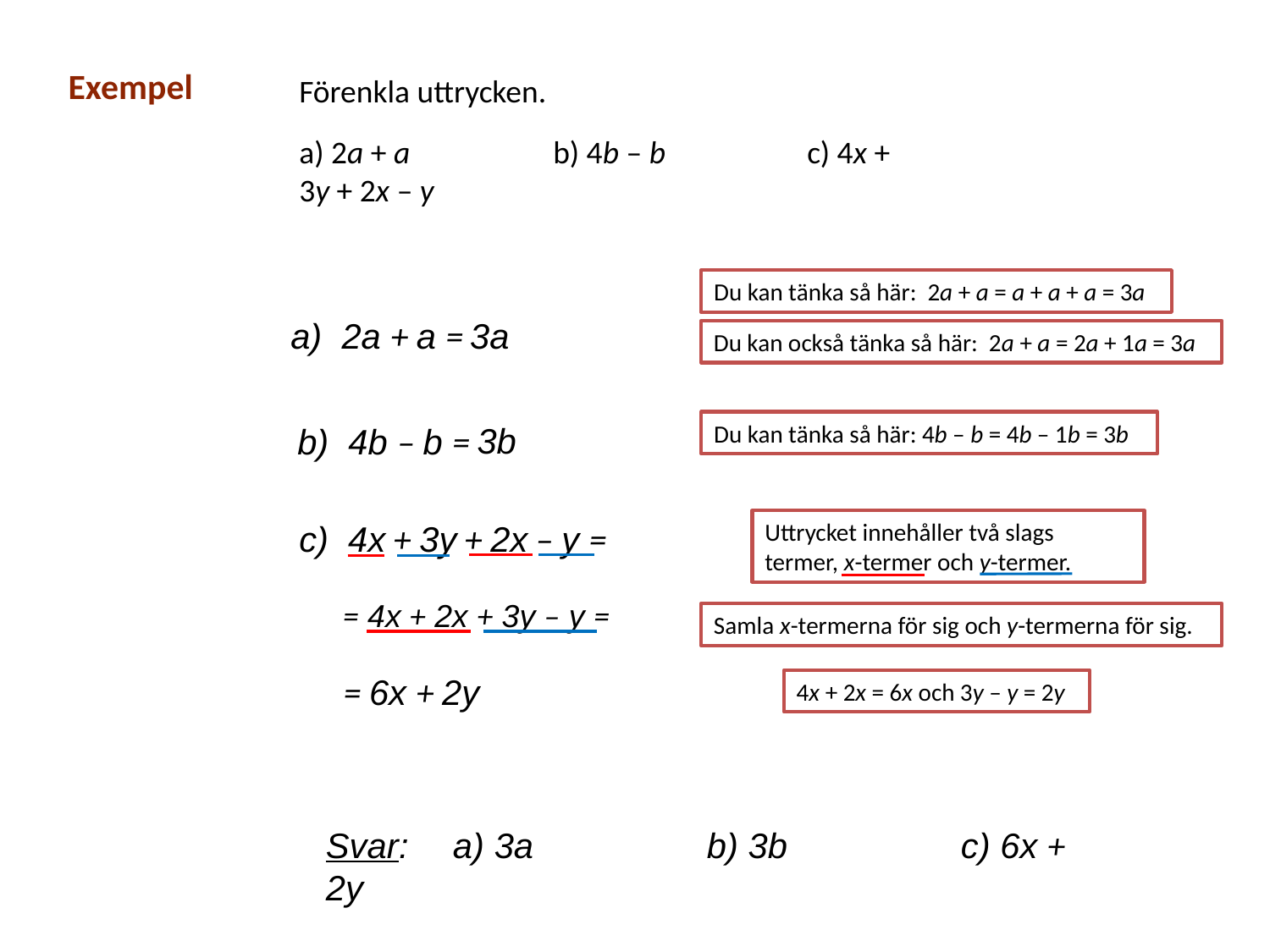

Exempel
Förenkla uttrycken.
a) 2a + a 		b) 4b – b 		c) 4x + 3y + 2x – y
Du kan tänka så här:  2a + a = a + a + a = 3a
3a
a)  2a + a =
Du kan också tänka så här:  2a + a = 2a + 1a = 3a
Du kan tänka så här: 4b – b = 4b – 1b = 3b
3b
b)  4b – b =
c)  4x + 3y + 2x – y =
Uttrycket innehåller två slags termer, x-termer och y-termer.

 =
a + b – 4a – 2b + 3b =
= 4x + 2x + 3y – y =
Samla x-termerna för sig och y-termerna för sig.
= 6x + 2y
4x + 2x = 6x och 3y – y = 2y
Svar: 	a) 3a		b) 3b		c) 6x + 2y